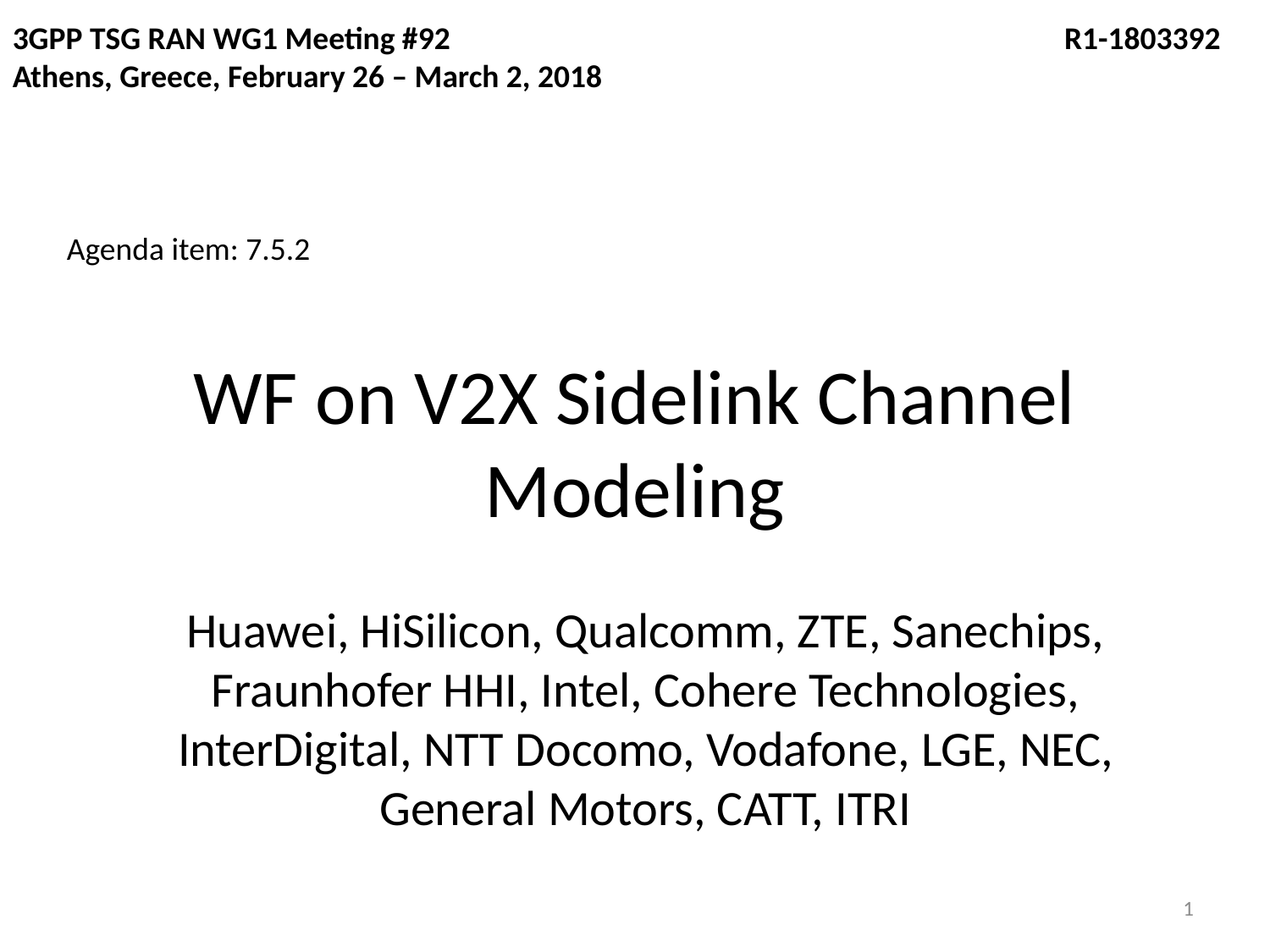

3GPP TSG RAN WG1 Meeting #92 					     R1-1803392
Athens, Greece, February 26 – March 2, 2018
Agenda item: 7.5.2
# WF on V2X Sidelink Channel Modeling
Huawei, HiSilicon, Qualcomm, ZTE, Sanechips, Fraunhofer HHI, Intel, Cohere Technologies, InterDigital, NTT Docomo, Vodafone, LGE, NEC, General Motors, CATT, ITRI
1